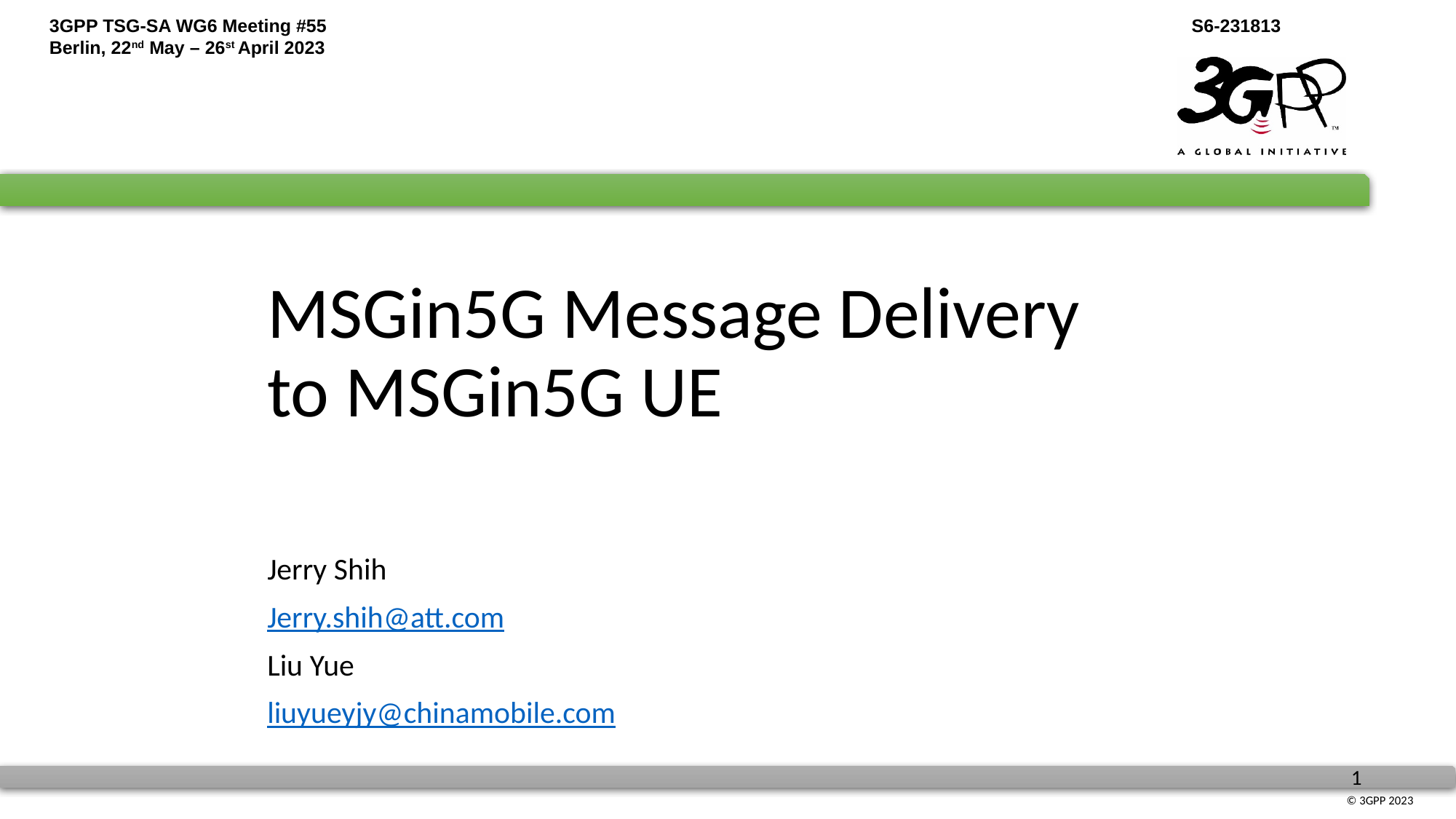

# MSGin5G Message Delivery to MSGin5G UE
Jerry Shih
Jerry.shih@att.com
Liu Yue
liuyueyjy@chinamobile.com